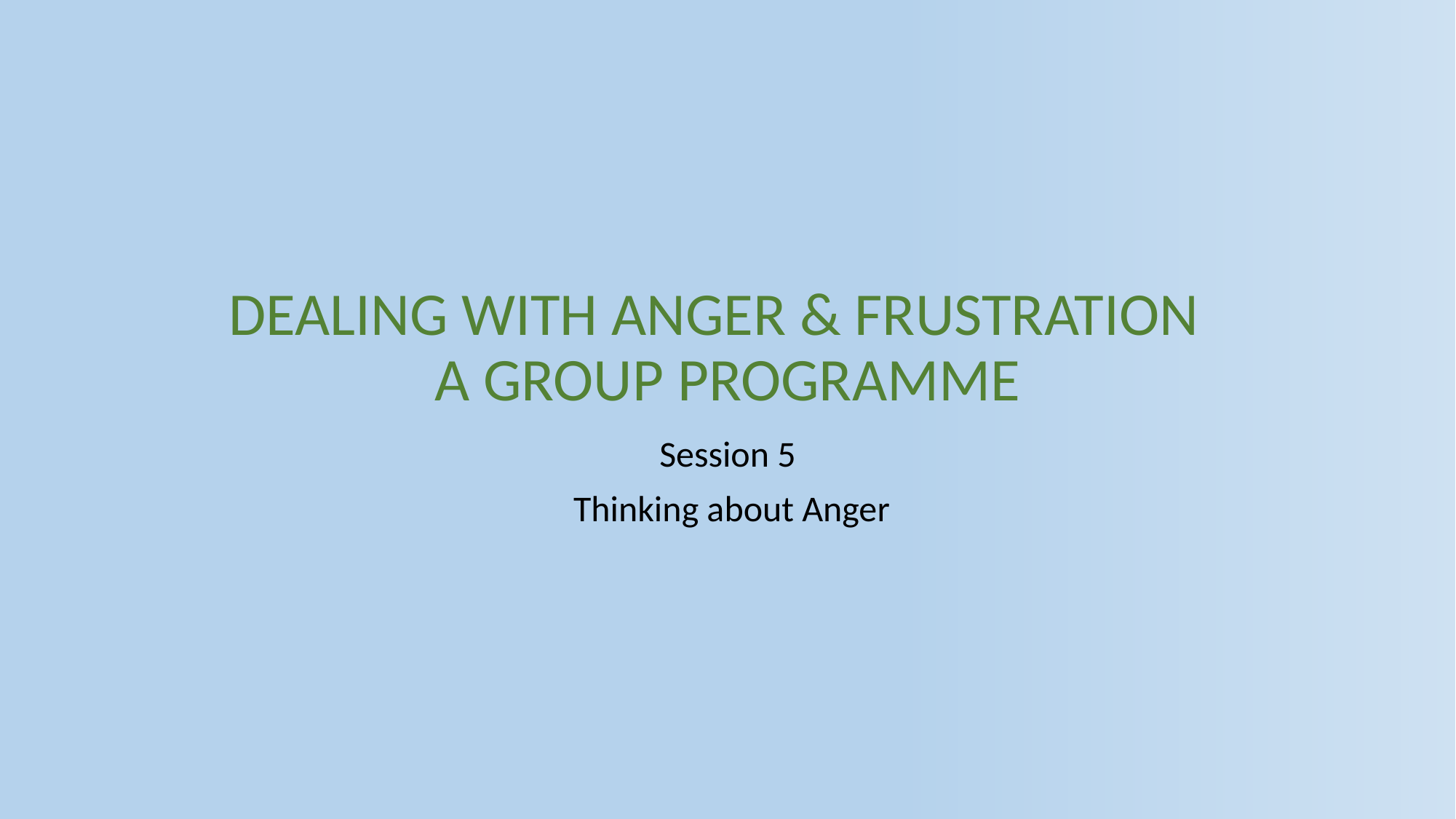

# DEALING WITH ANGER & FRUSTRATION A GROUP PROGRAMME
Session 5
 Thinking about Anger